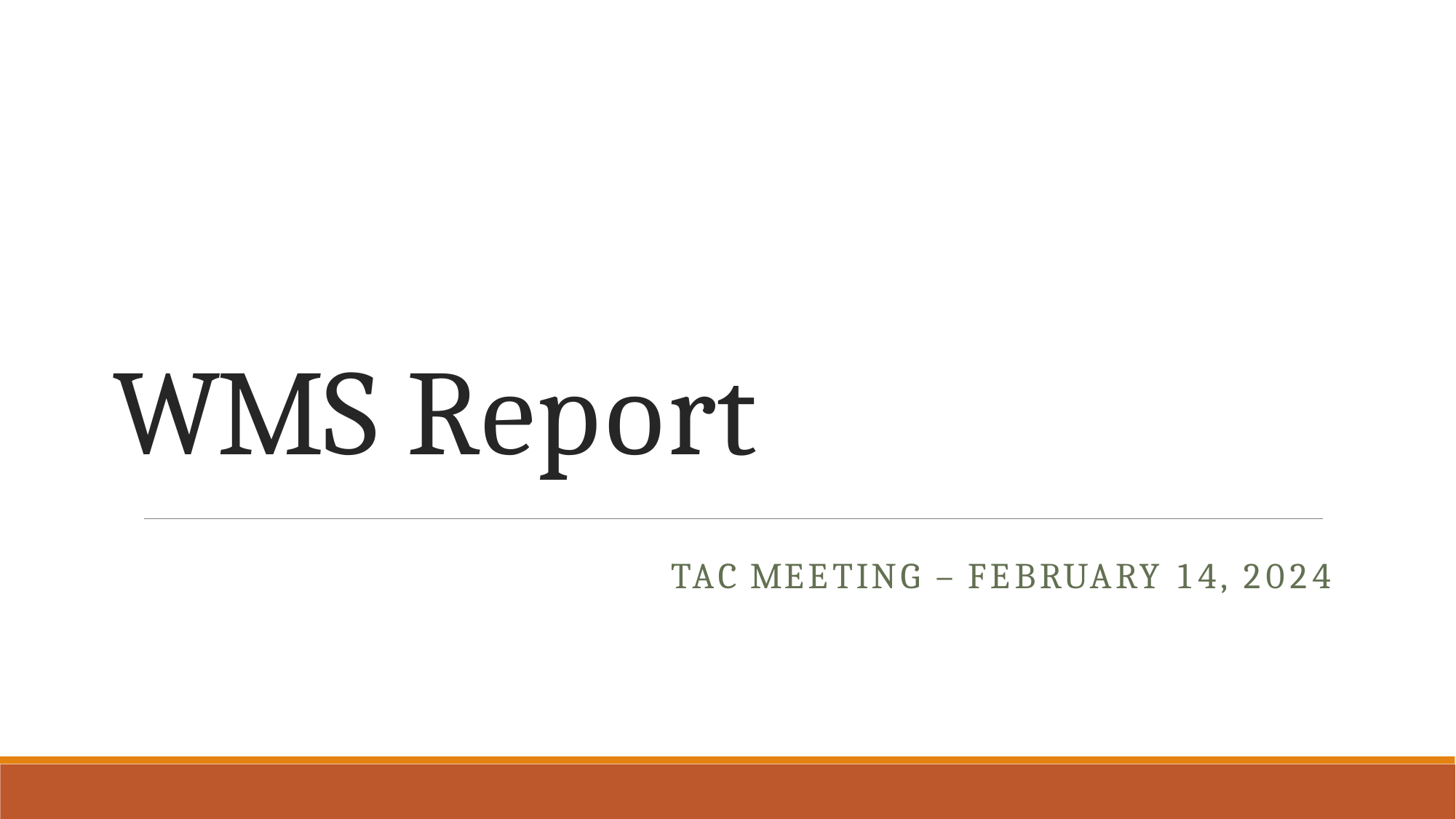

# WMS Report
TAC Meeting – February 14, 2024